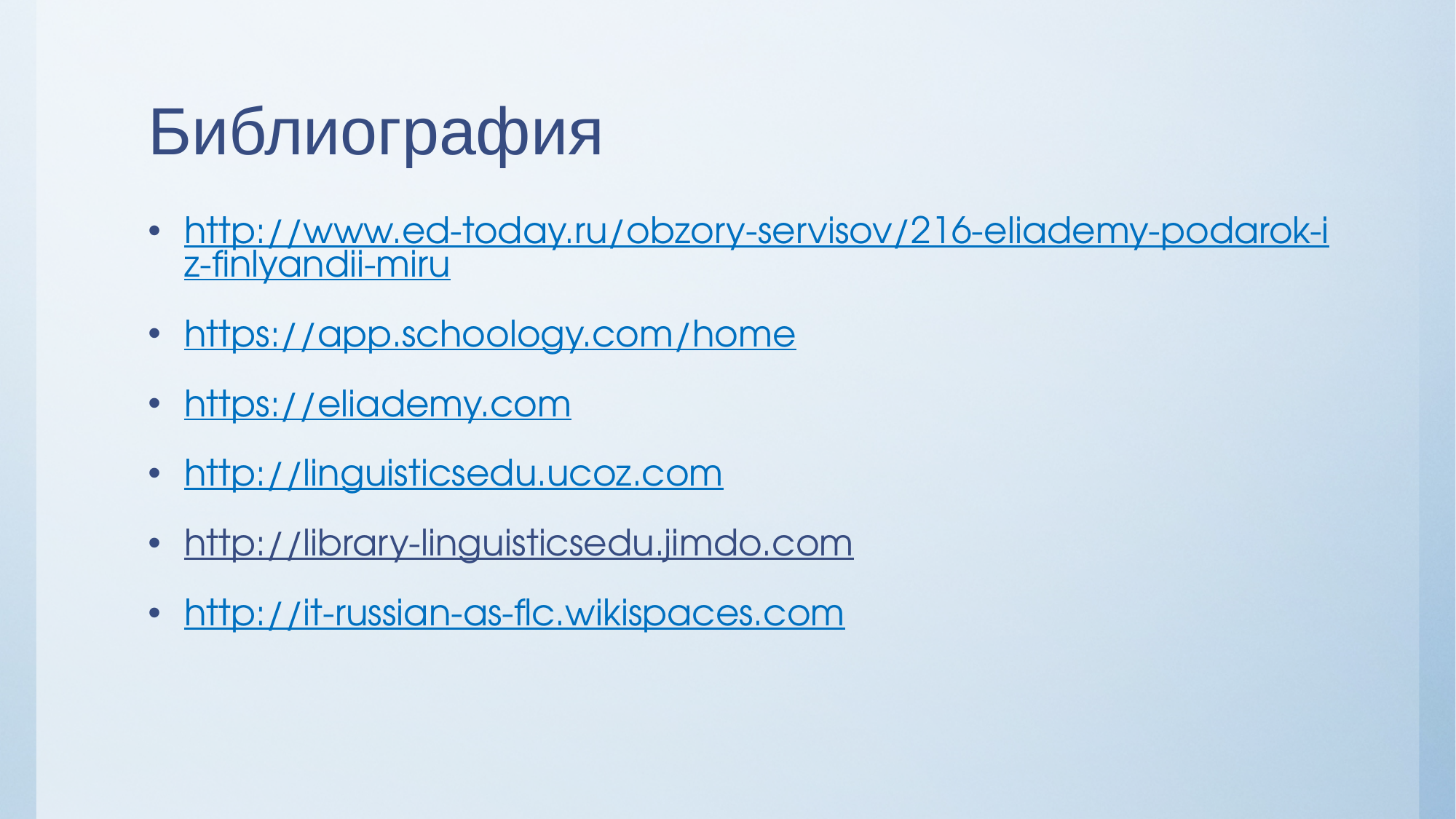

# Библиография
http://www.ed-today.ru/obzory-servisov/216-eliademy-podarok-iz-finlyandii-miru
https://app.schoology.com/home
https://eliademy.com
http://linguisticsedu.ucoz.com
http://library-linguisticsedu.jimdo.com
http://it-russian-as-flc.wikispaces.com